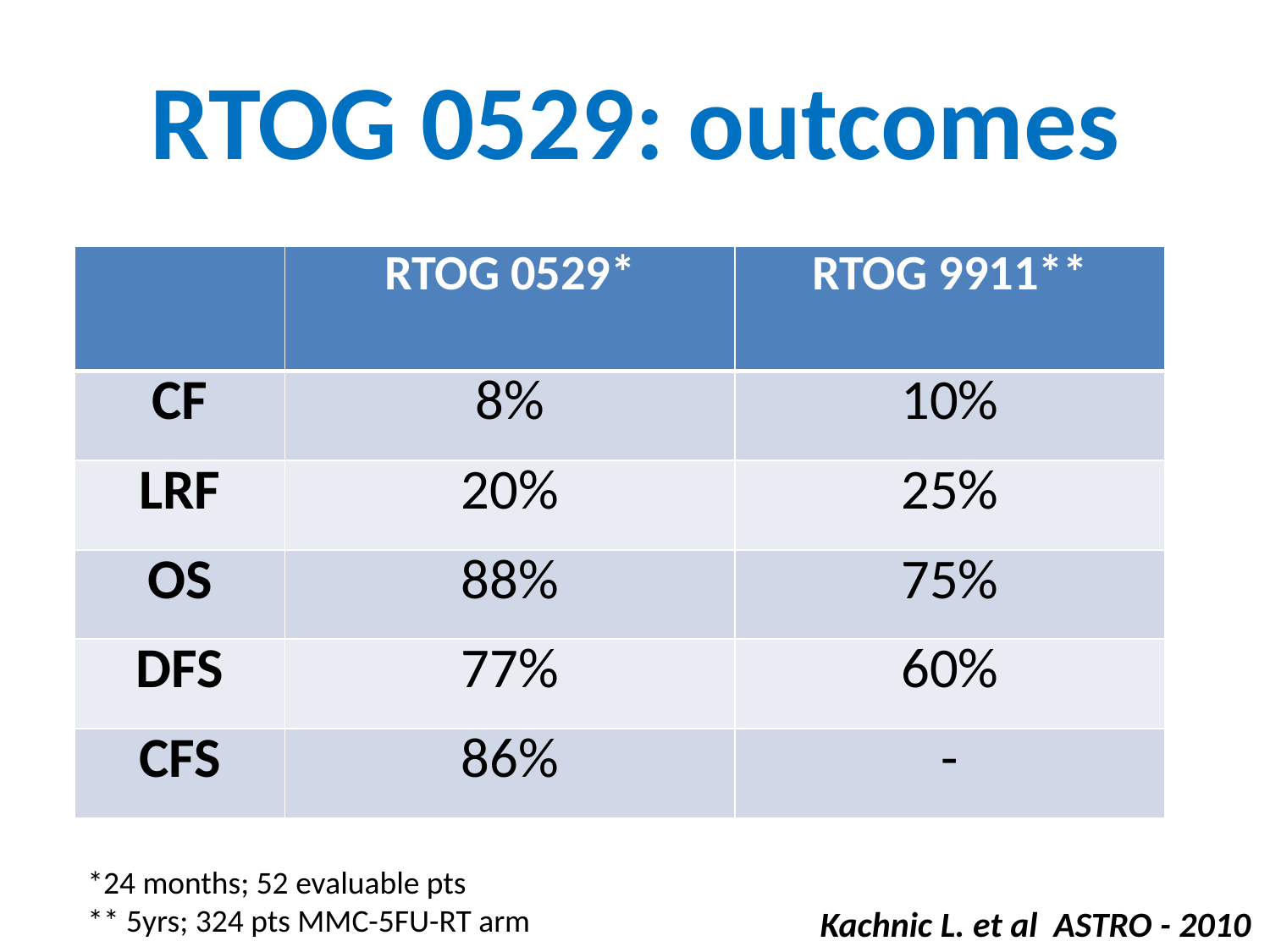

# RTOG 0529: outcomes
|  | RTOG 0529\* | RTOG 9911\*\* |
| --- | --- | --- |
| CF | 8% | 10% |
| LRF | 20% | 25% |
| OS | 88% | 75% |
| DFS | 77% | 60% |
| CFS | 86% | - |
*24 months; 52 evaluable pts
** 5yrs; 324 pts MMC-5FU-RT arm
Kachnic L. et al  ASTRO - 2010